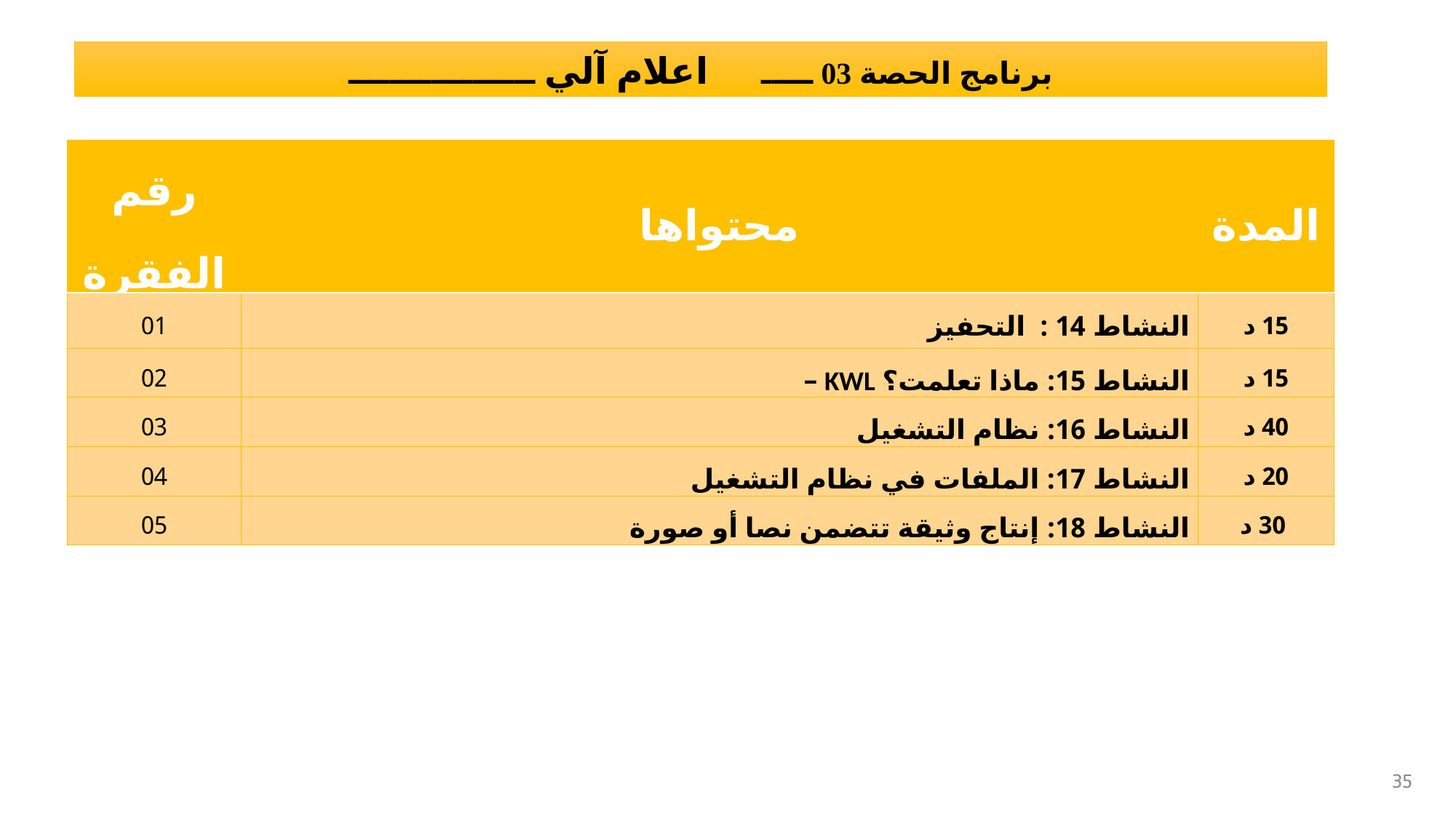

برنامج الحصة 03 ـــــ       اعلام آلي ــــــــــــــــــ
| رقم الفقرة | محتواها | المدة |
| --- | --- | --- |
| 01 | النشاط 14 : التحفيز | 15 د |
| 02 | النشاط 15: ماذا تعلمت؟ KWL – | 15 د |
| 03 | النشاط 16: نظام التشغيل | 40 د |
| 04 | النشاط 17: الملفات في نظام التشغيل | 20 د |
| 05 | النشاط 18: إنتاج وثيقة تتضمن نصا أو صورة | 30 د |
35